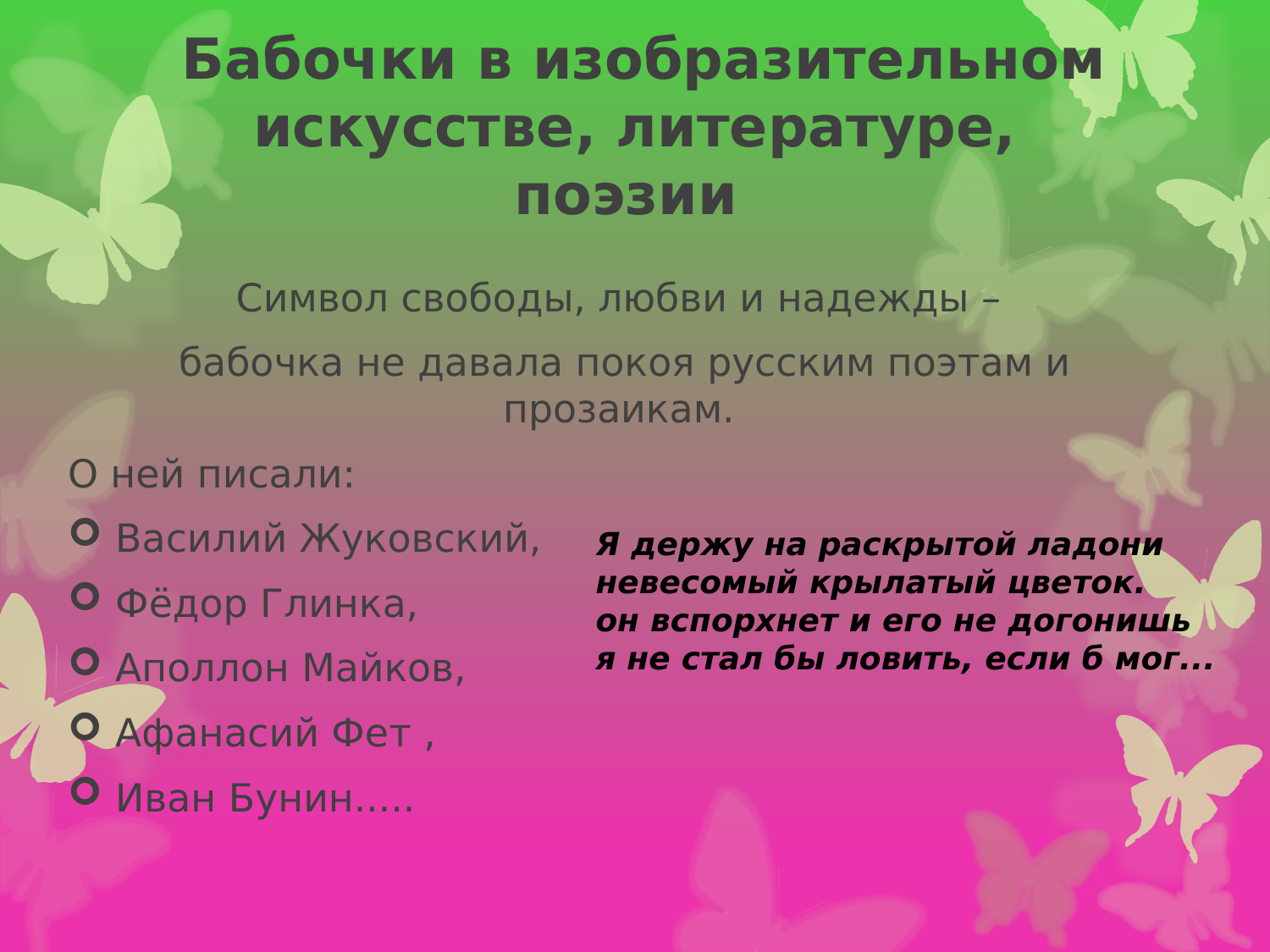

# Бабочки в изобразительном искусстве, литературе, поэзии
Символ свободы, любви и надежды –
бабочка не давала покоя русским поэтам и прозаикам.
О ней писали:
Василий Жуковский,
Фёдор Глинка,
Аполлон Майков,
Афанасий Фет ,
Иван Бунин.....

Я держу на раскрытой ладони 
невесомый крылатый цветок.
он вспорхнет и его не догонишь
я не стал бы ловить, если б мог...